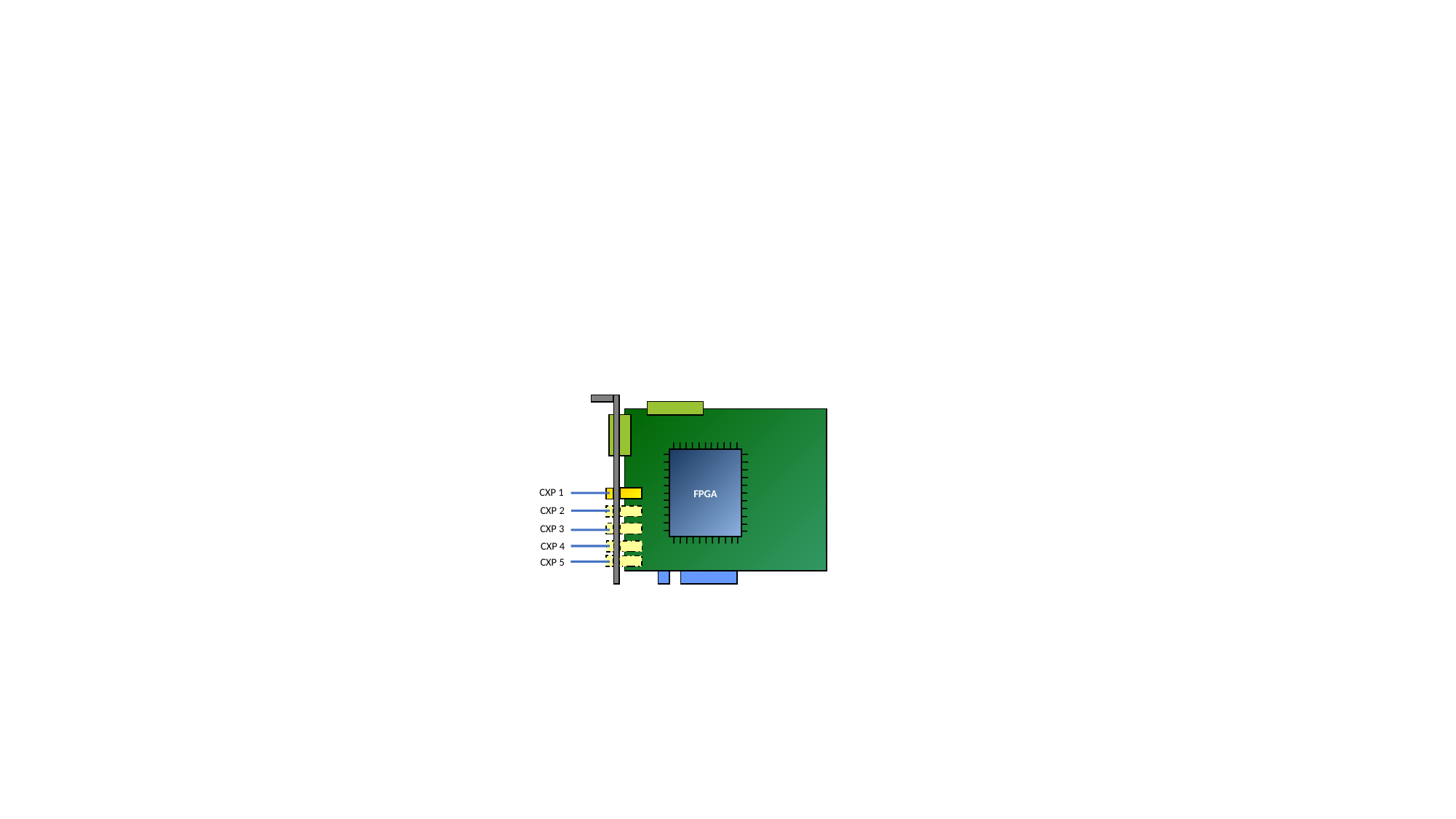

#

FPGA

CXP 1
CXP 2

CXP 3

CXP 4

CXP 5